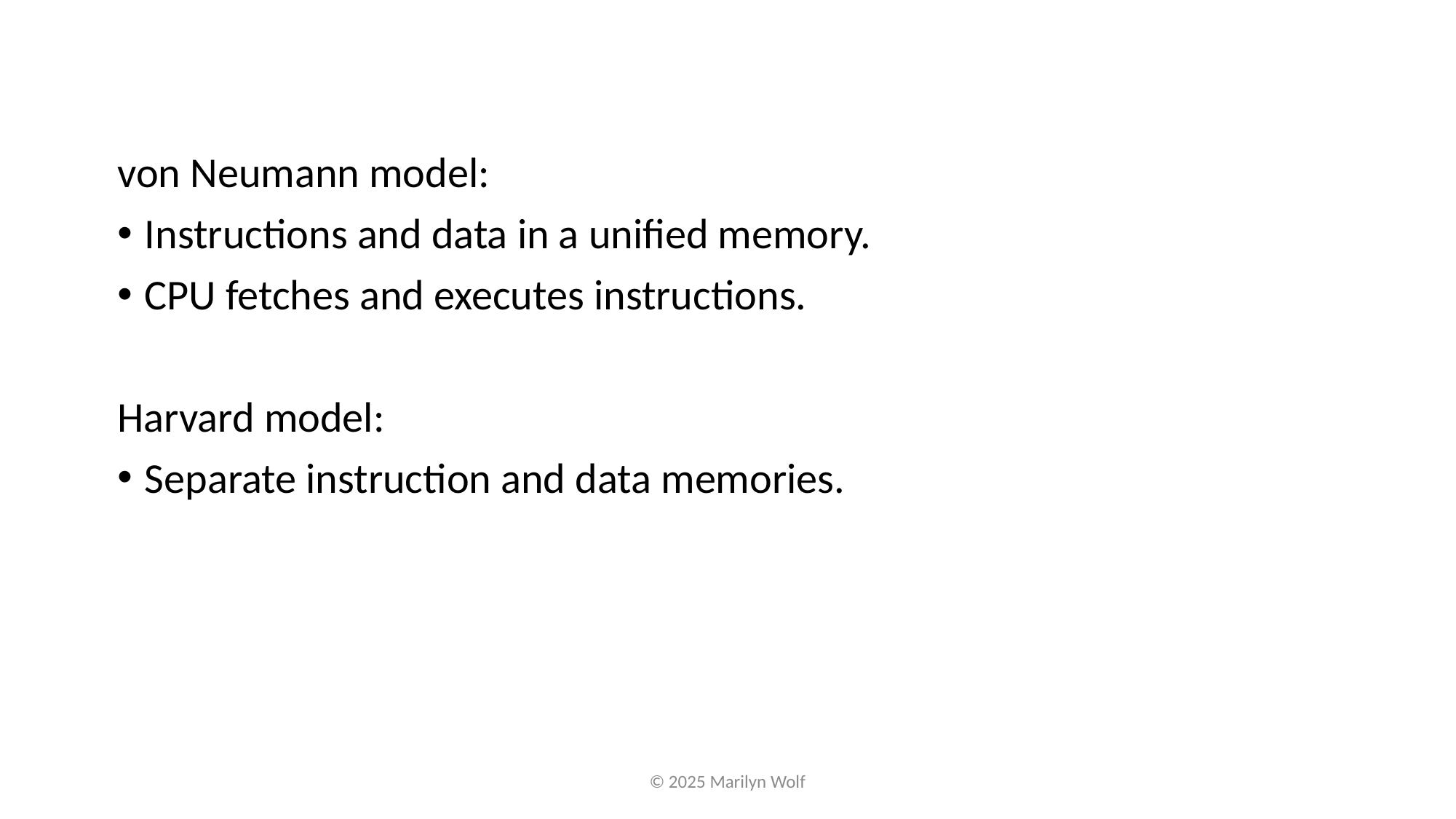

von Neumann model:
Instructions and data in a unified memory.
CPU fetches and executes instructions.

Harvard model:
Separate instruction and data memories.

© 2025 Marilyn Wolf